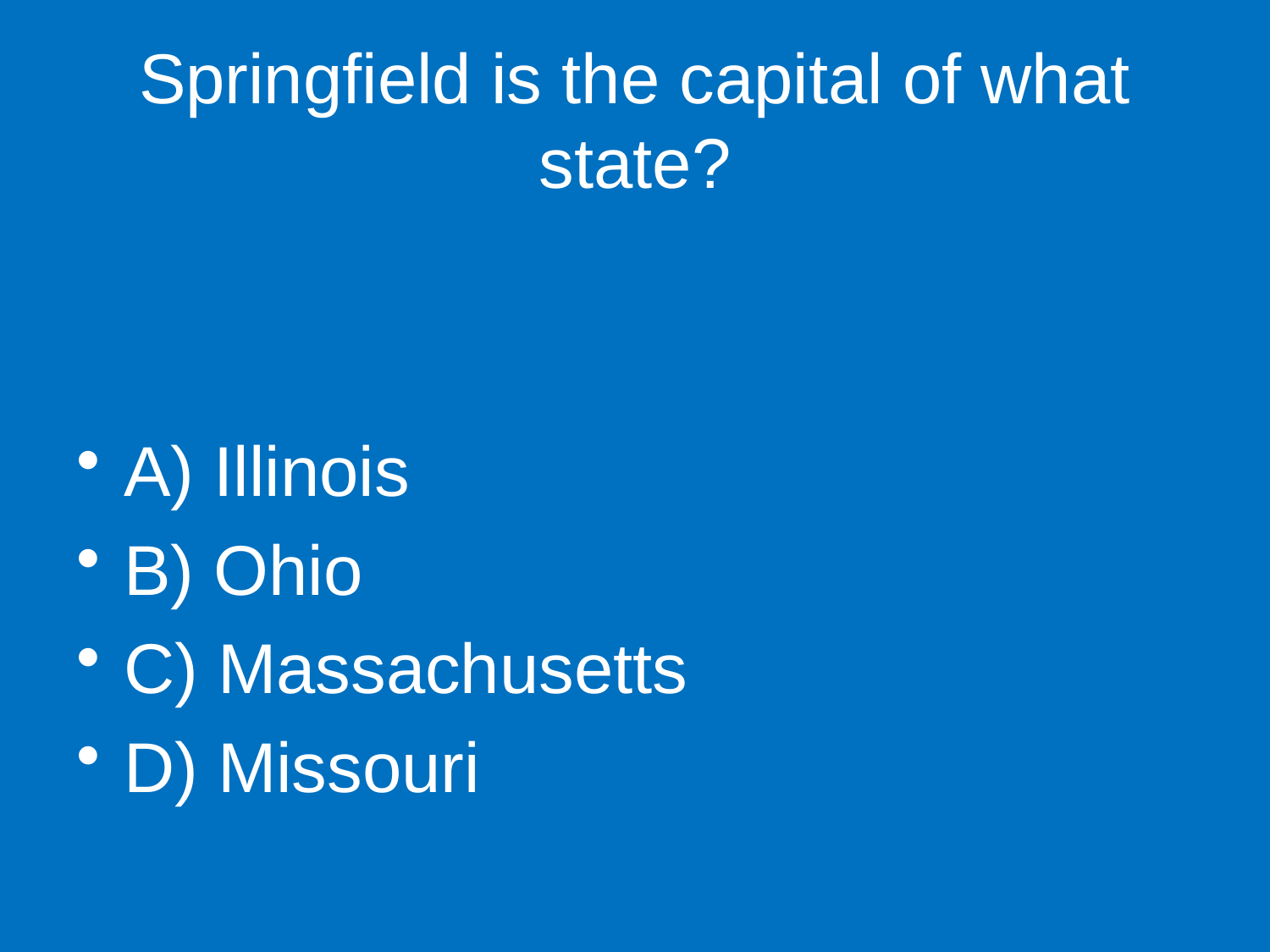

# Springfield is the capital of what state?

A) Illinois
B) Ohio
C) Massachusetts
D) Missouri